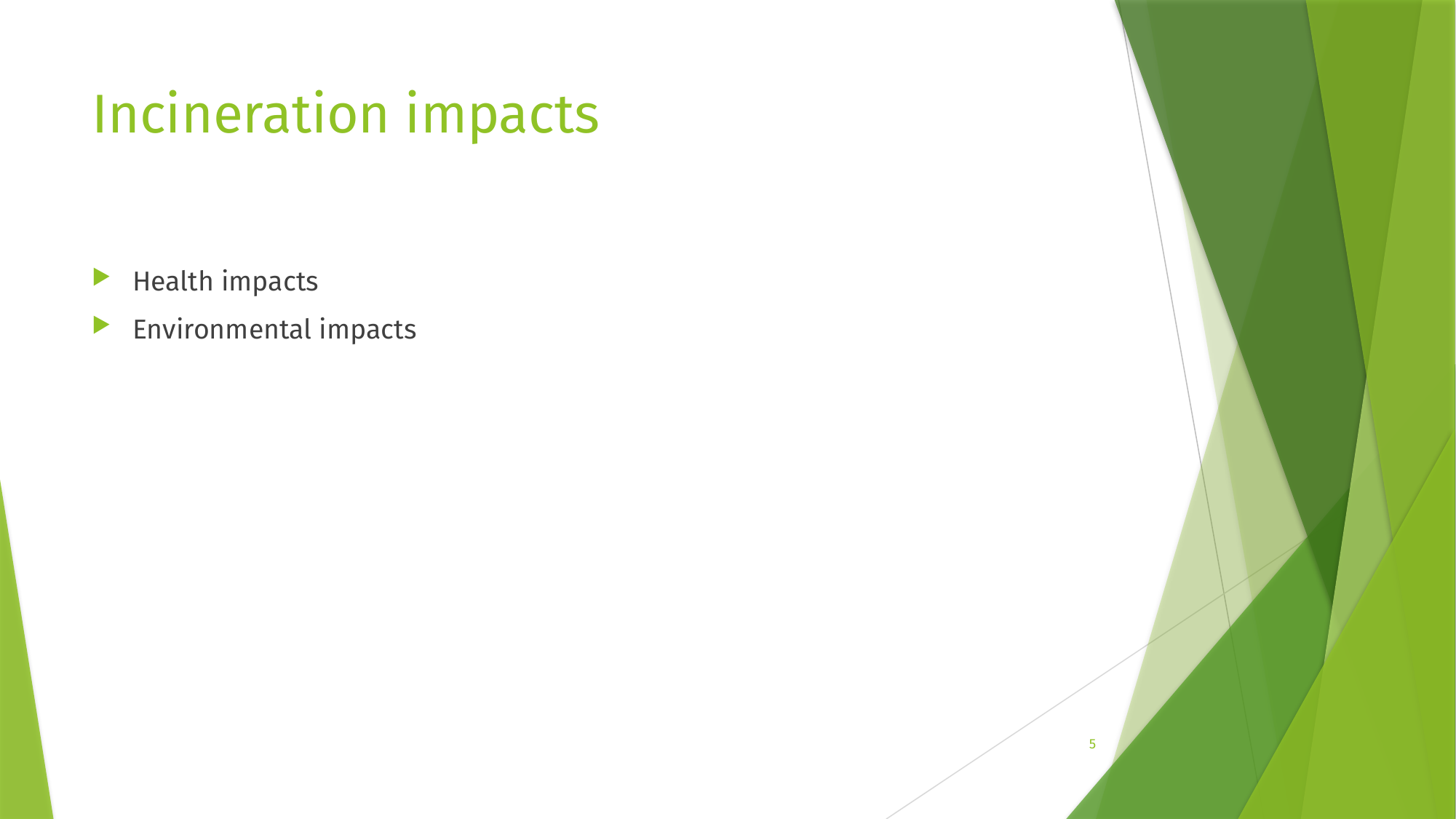

# Incineration impacts
Health impacts
Environmental impacts
5